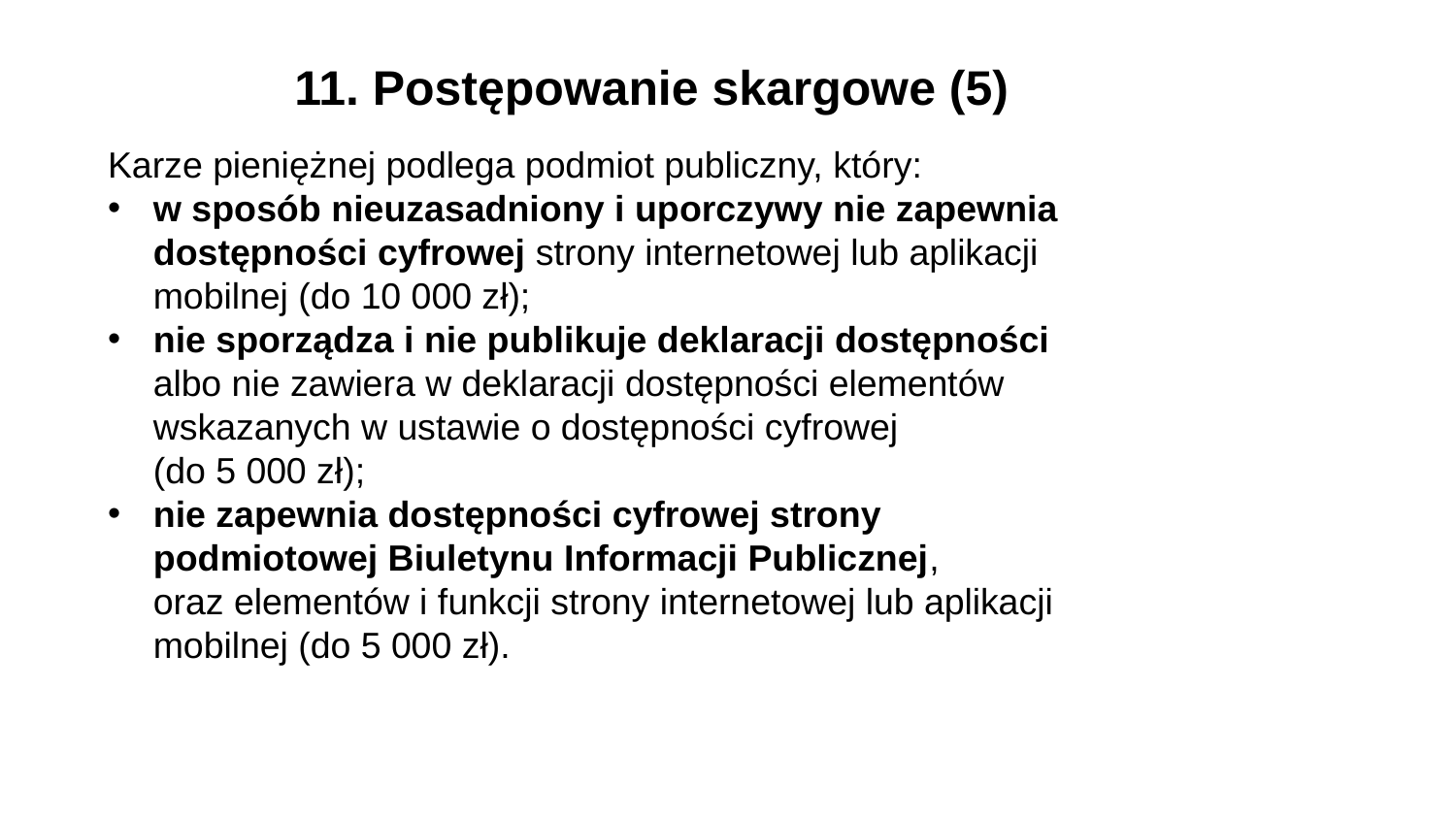

11. Postępowanie skargowe (5)
Karze pieniężnej podlega podmiot publiczny, który:
w sposób nieuzasadniony i uporczywy nie zapewnia dostępności cyfrowej strony internetowej lub aplikacji mobilnej (do 10 000 zł);
nie sporządza i nie publikuje deklaracji dostępności albo nie zawiera w deklaracji dostępności elementów wskazanych w ustawie o dostępności cyfrowej
(do 5 000 zł);
nie zapewnia dostępności cyfrowej strony podmiotowej Biuletynu Informacji Publicznej,
oraz elementów i funkcji strony internetowej lub aplikacji mobilnej (do 5 000 zł).